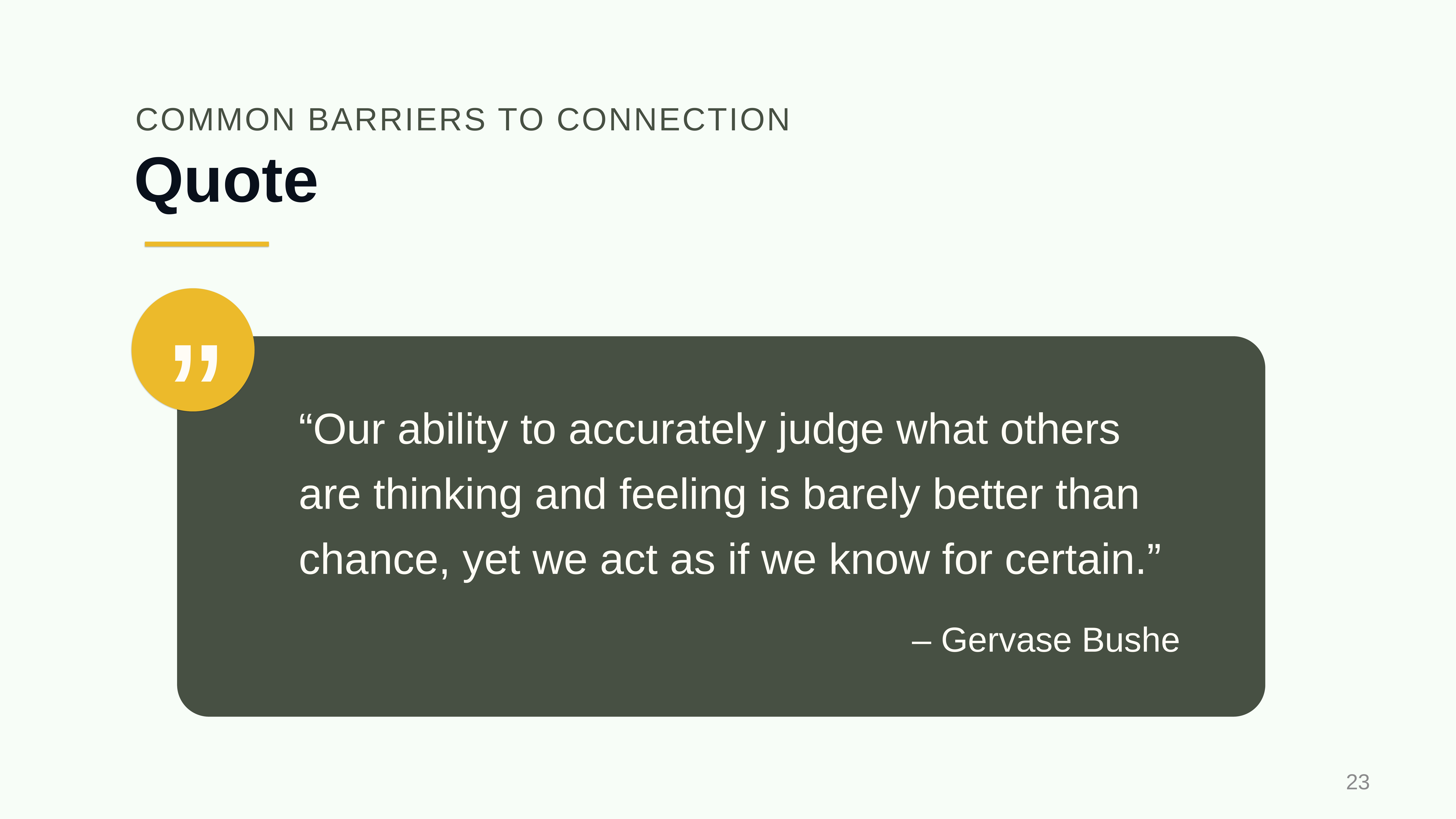

COMMON BARRIERS TO CONNECTION
# Quote

”

“Our ability to accurately judge what others are thinking and feeling is barely better than chance, yet we act as if we know for certain.”
– Gervase Bushe
23